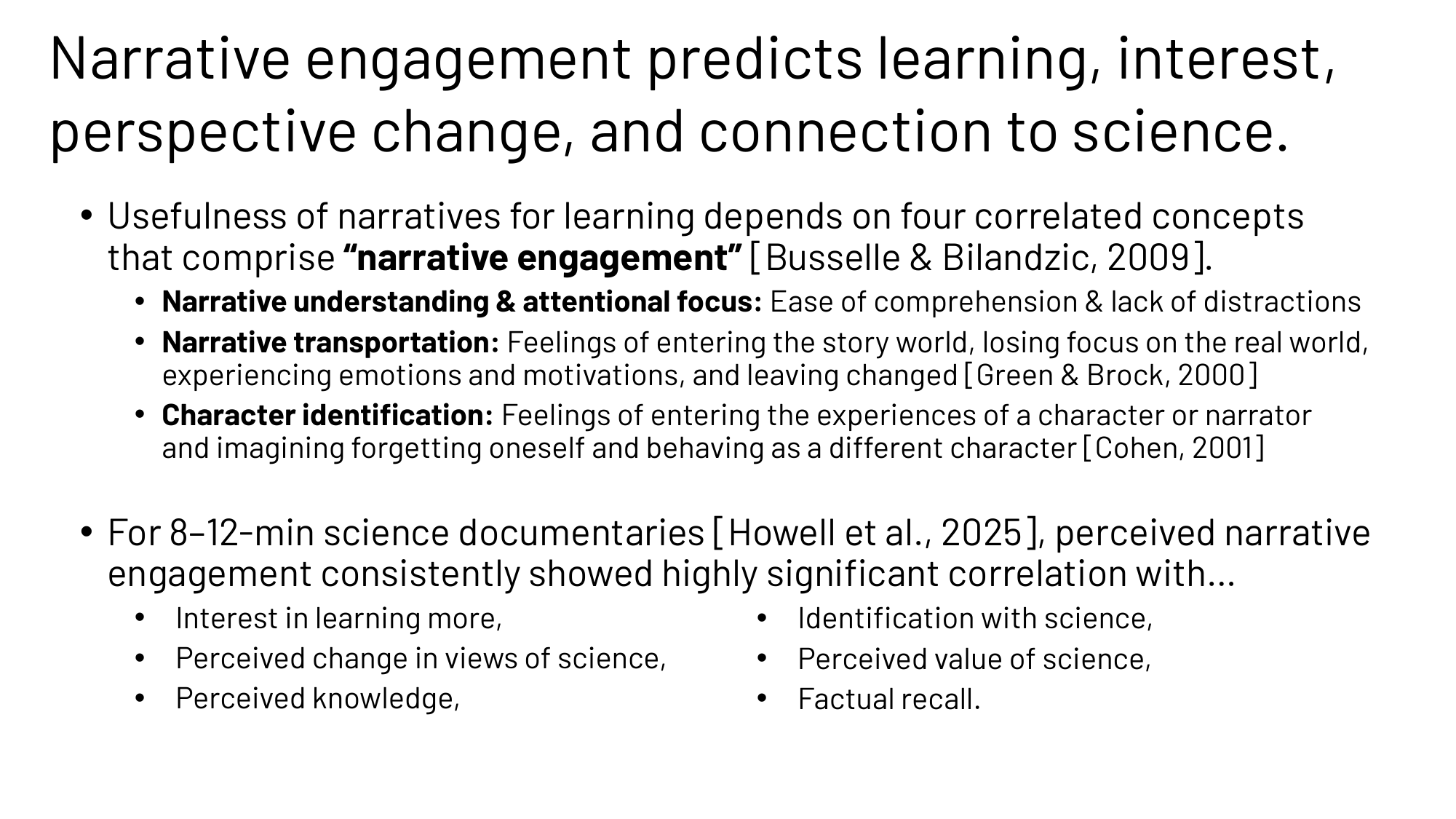

Narrative engagement predicts learning, interest, perspective change, and connection to science.
Usefulness of narratives for learning depends on four correlated concepts
that comprise “narrative engagement” [Busselle & Bilandzic, 2009].
Narrative understanding & attentional focus: Ease of comprehension & lack of distractions
Narrative transportation: Feelings of entering the story world, losing focus on the real world, experiencing emotions and motivations, and leaving changed [Green & Brock, 2000]
Character identification: Feelings of entering the experiences of a character or narrator
and imagining forgetting oneself and behaving as a different character [Cohen, 2001]
For 8–12-min science documentaries [Howell et al., 2025], perceived narrative engagement consistently showed highly significant correlation with…
Interest in learning more,
Perceived change in views of science,
Perceived knowledge,
Identification with science,
Perceived value of science,
Factual recall.